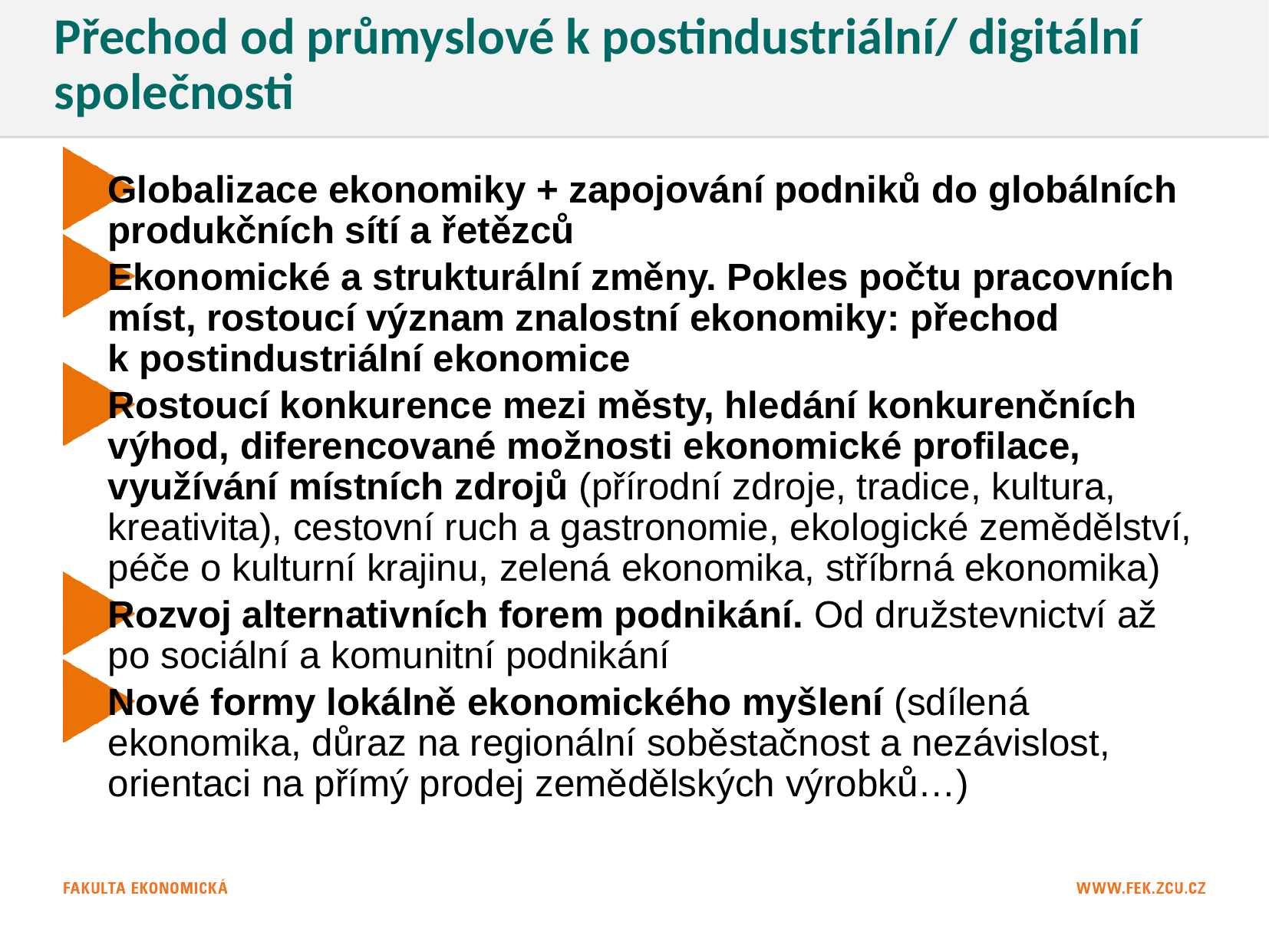

# Přechod od průmyslové k postindustriální/ digitální společnosti

Globalizace ekonomiky + zapojování podniků do globálních produkčních sítí a řetězců
Ekonomické a strukturální změny. Pokles počtu pracovních míst, rostoucí význam znalostní ekonomiky: přechod k postindustriální ekonomice
Rostoucí konkurence mezi městy, hledání konkurenčních výhod, diferencované možnosti ekonomické profilace, využívání místních zdrojů (přírodní zdroje, tradice, kultura, kreativita), cestovní ruch a gastronomie, ekologické zemědělství, péče o kulturní krajinu, zelená ekonomika, stříbrná ekonomika)
Rozvoj alternativních forem podnikání. Od družstevnictví až po sociální a komunitní podnikání
Nové formy lokálně ekonomického myšlení (sdílená ekonomika, důraz na regionální soběstačnost a nezávislost, orientaci na přímý prodej zemědělských výrobků…)